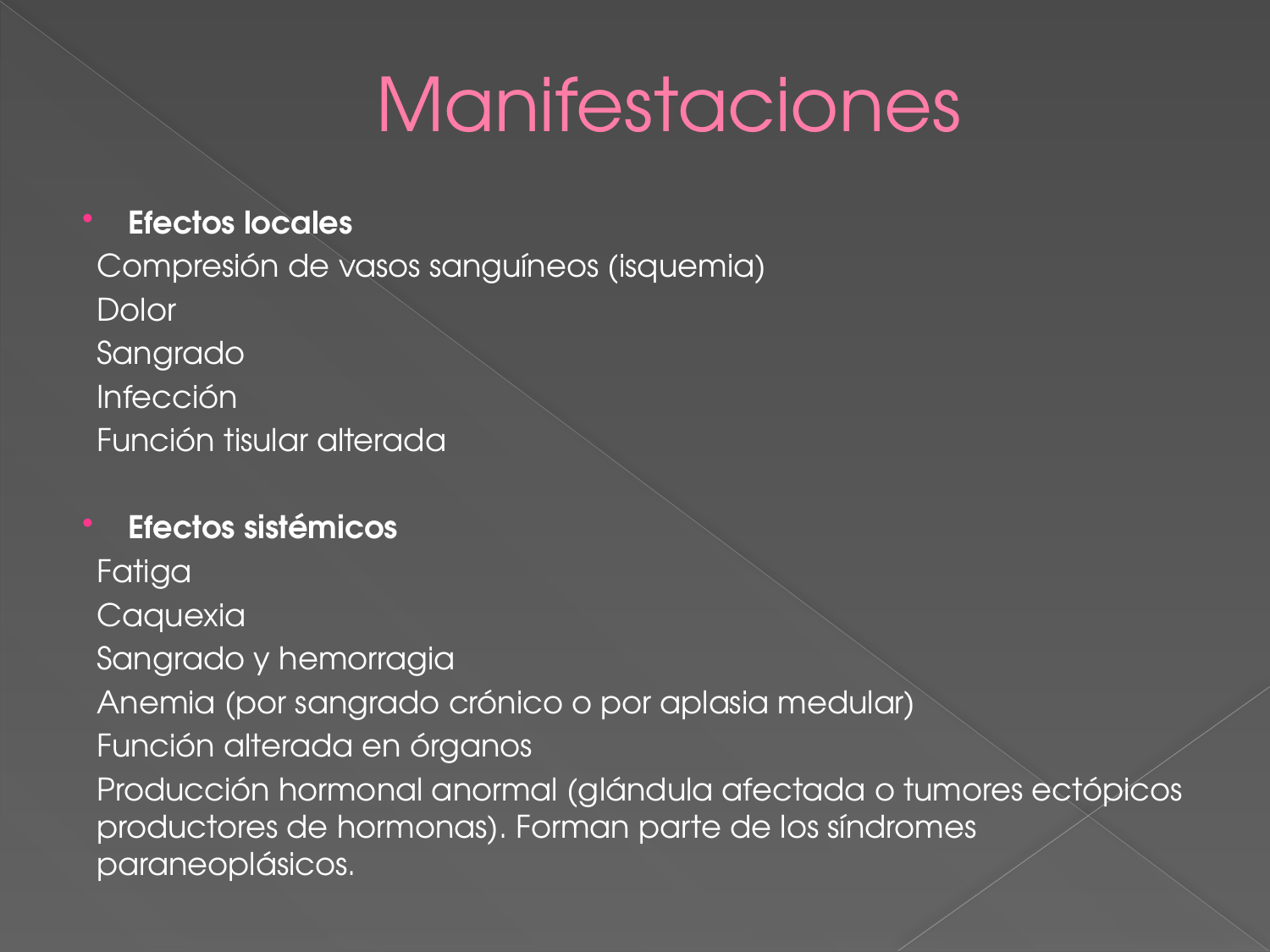

# Manifestaciones
Efectos locales
Compresión de vasos sanguíneos (isquemia)
Dolor
Sangrado
Infección
Función tisular alterada

Efectos sistémicos
Fatiga
Caquexia
Sangrado y hemorragia
Anemia (por sangrado crónico o por aplasia medular)
Función alterada en órganos
Producción hormonal anormal (glándula afectada o tumores ectópicos productores de hormonas). Forman parte de los síndromes paraneoplásicos.